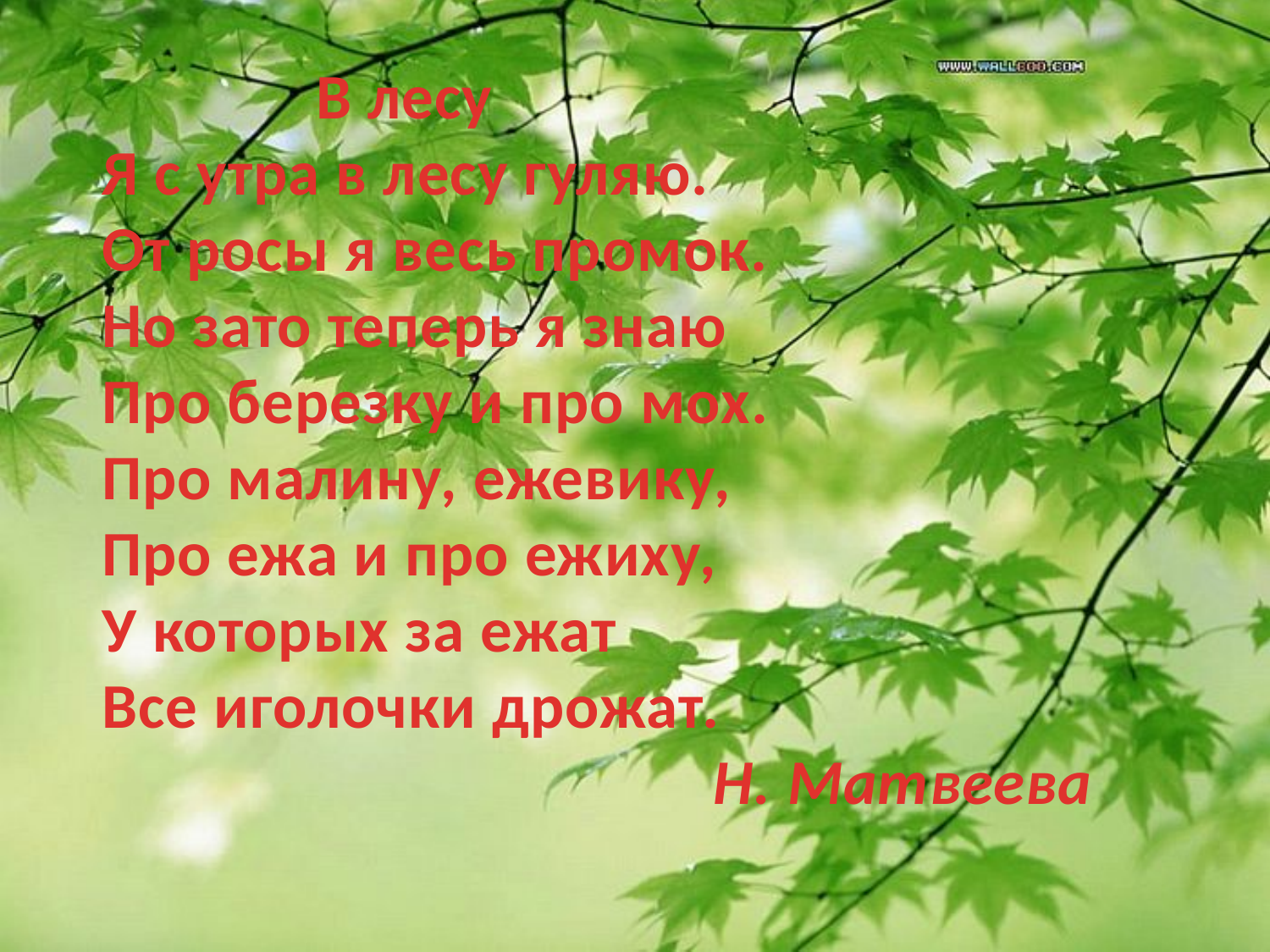

В лесу
Я с утра в лесу гуляю.
От росы я весь промок.
Но зато теперь я знаю
Про березку и про мох.
Про малину, ежевику,
Про ежа и про ежиху,
У которых за ежат
Все иголочки дрожат.
                                        Н. Матвеева